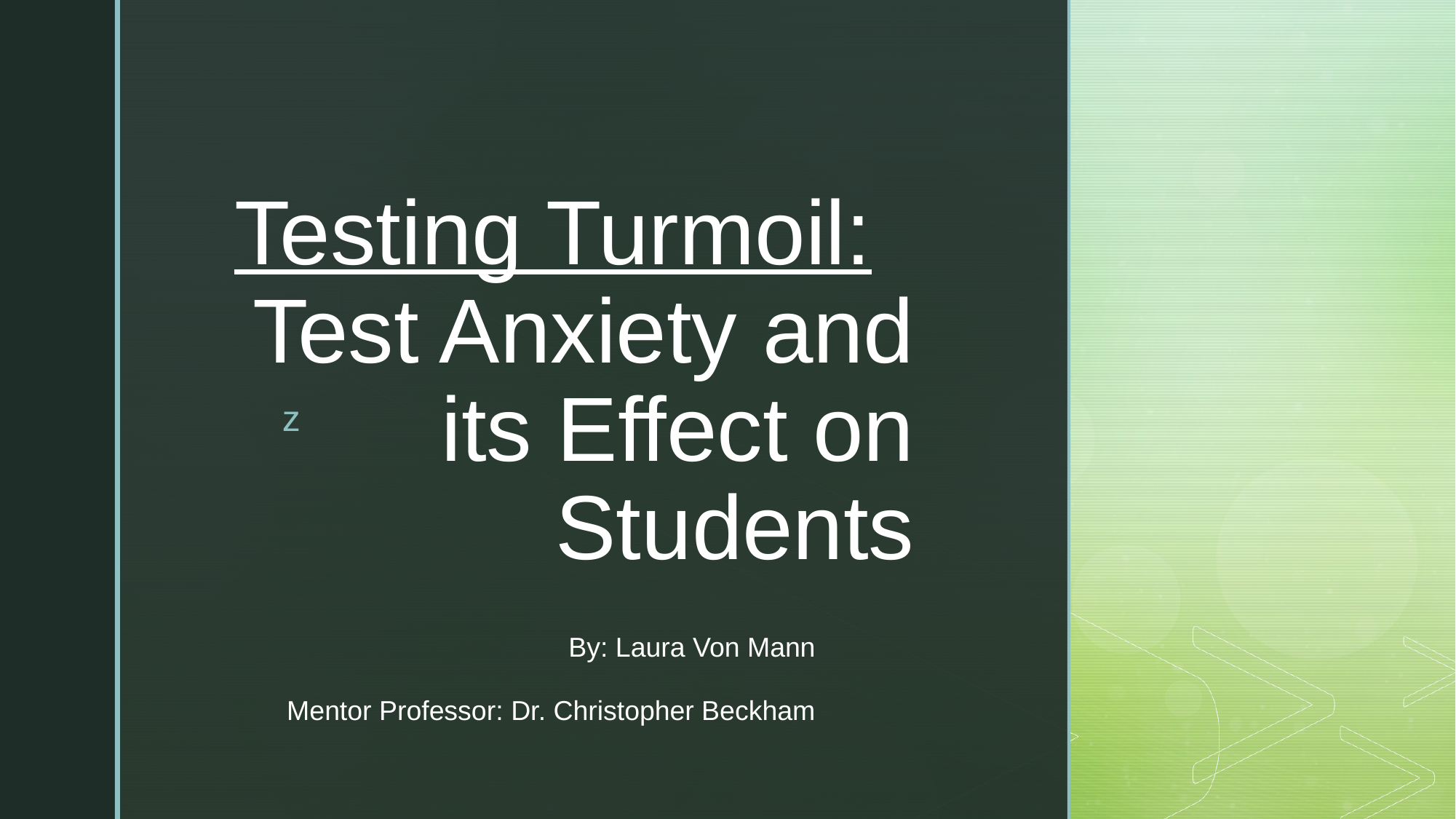

# Testing Turmoil: Test Anxiety and its Effect on Students
By: Laura Von Mann
Mentor Professor: Dr. Christopher Beckham